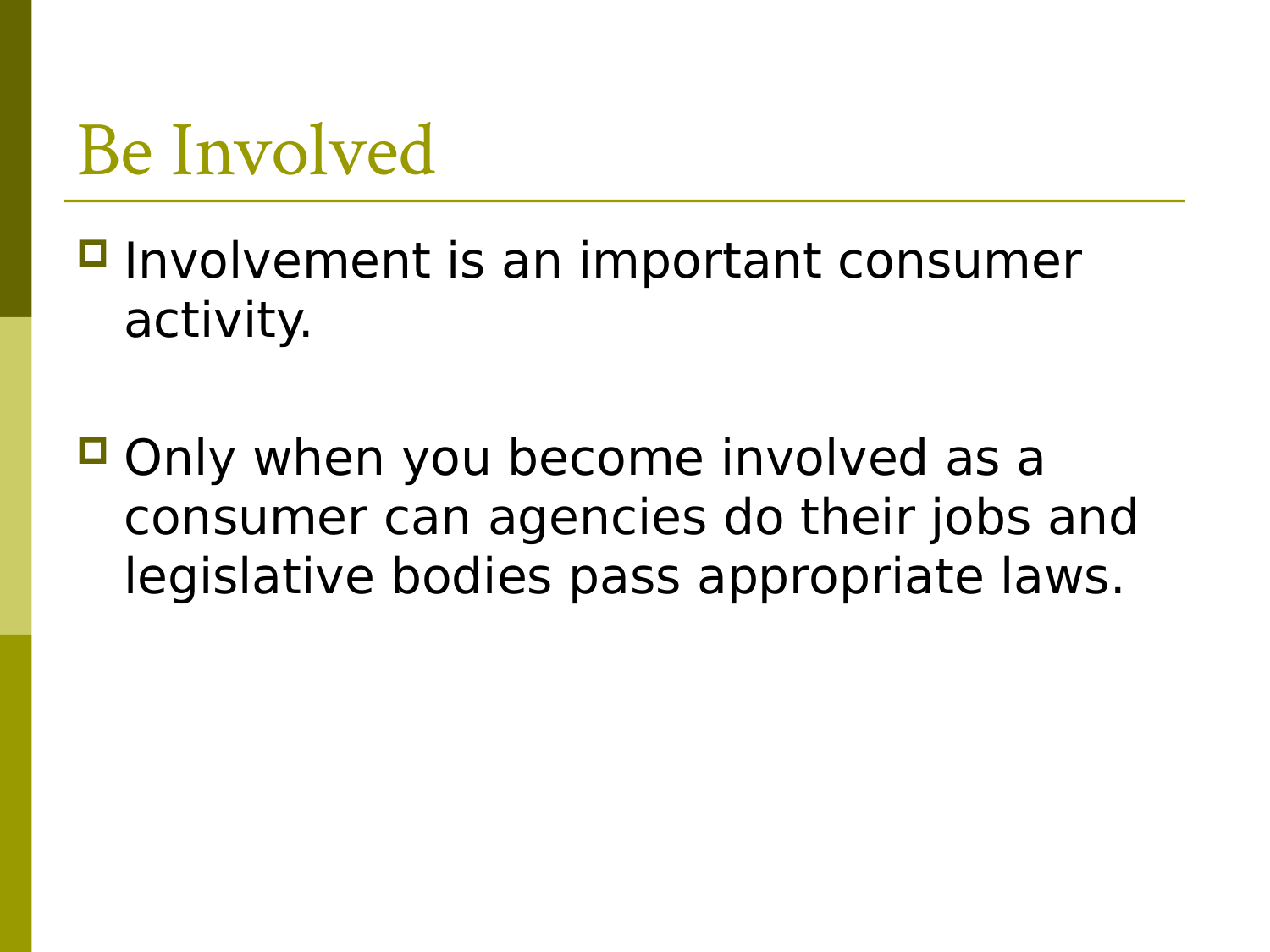

# Be Involved
Involvement is an important consumer activity.

Only when you become involved as a consumer can agencies do their jobs and legislative bodies pass appropriate laws.